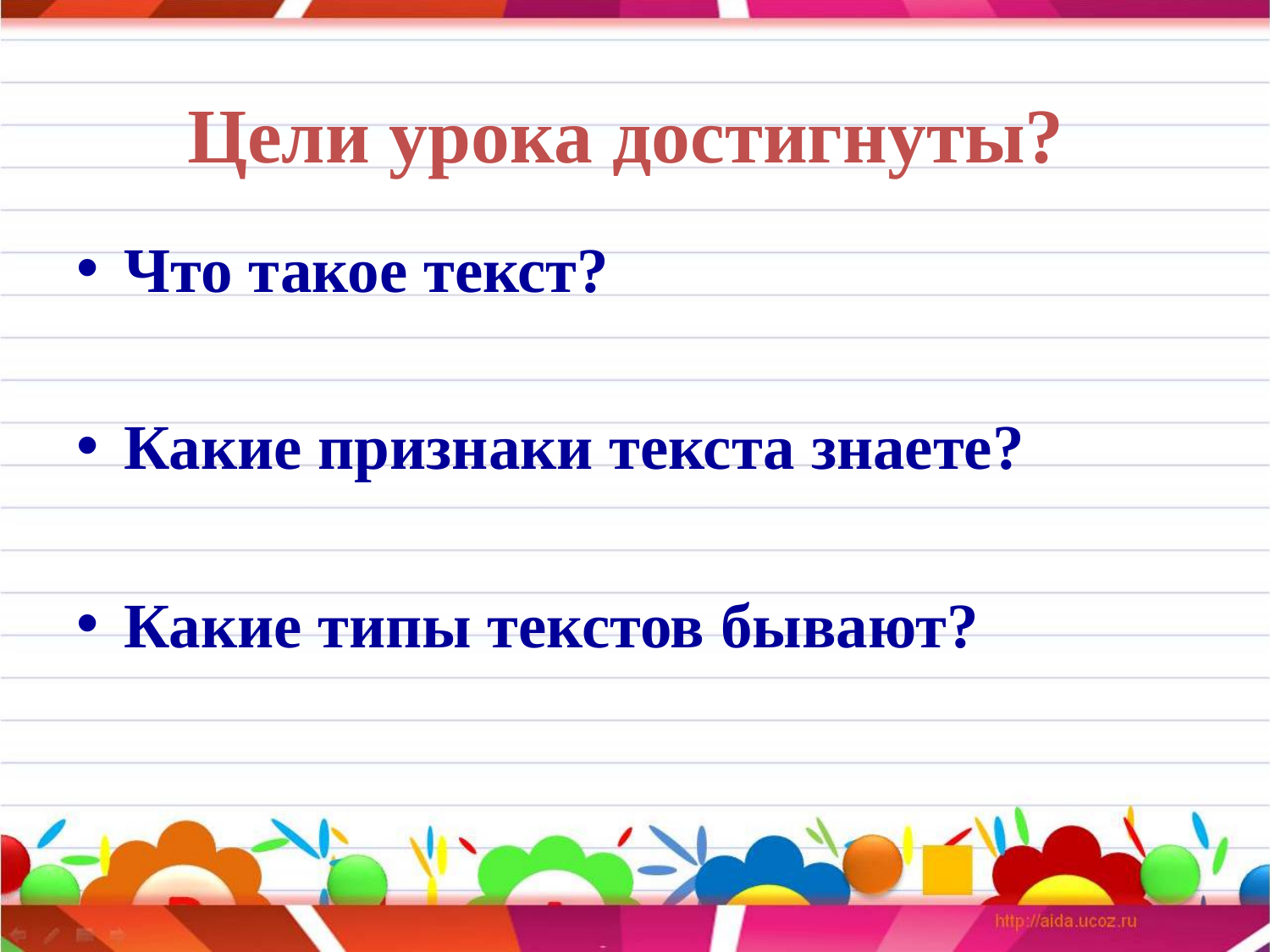

Что такое текст?

Какие признаки текста знаете?

Какие типы текстов бывают?
Цели урока достигнуты?